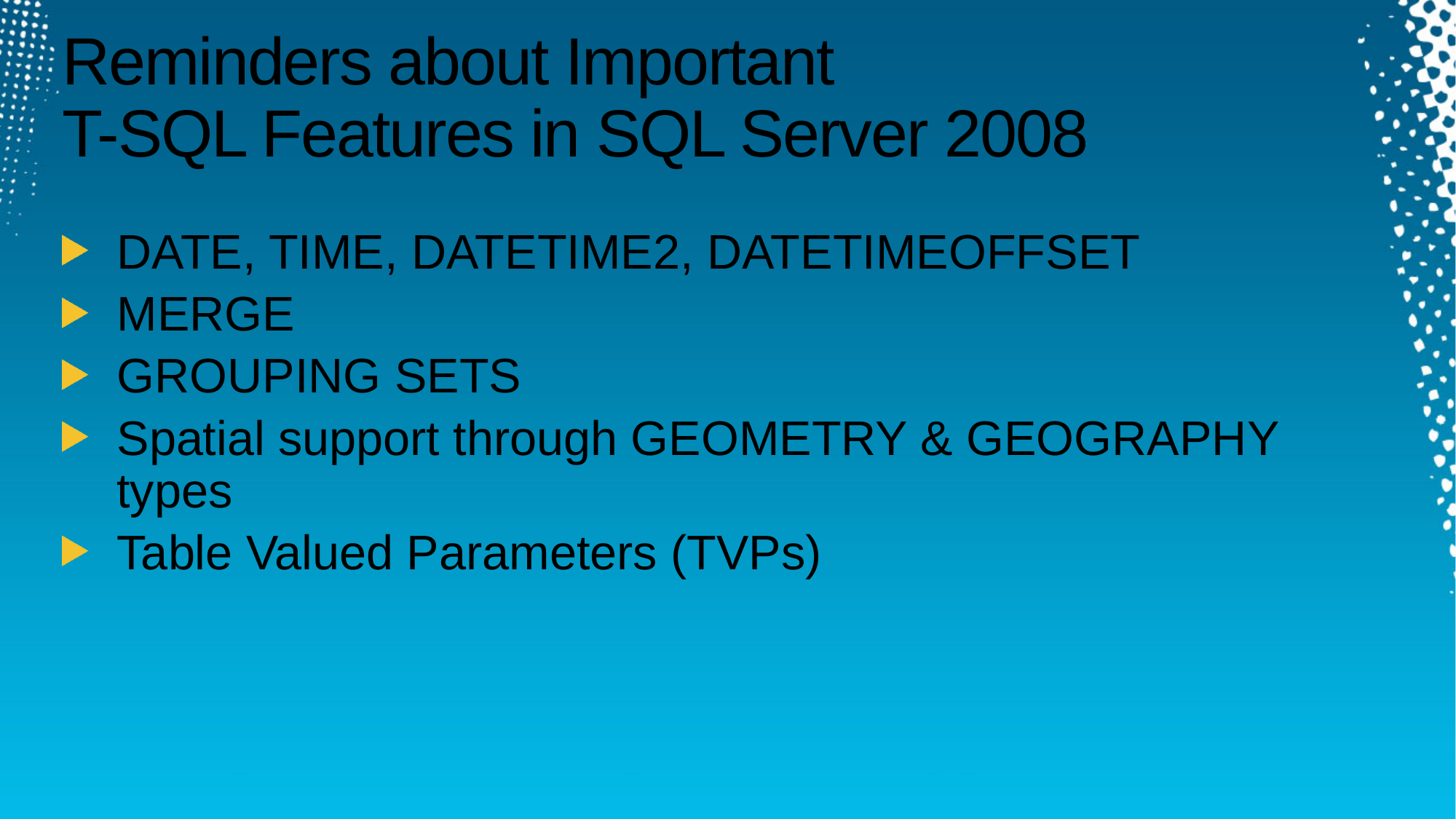

# Reminders about Important T-SQL Features in SQL Server 2008
DATE, TIME, DATETIME2, DATETIMEOFFSET
MERGE
GROUPING SETS
Spatial support through GEOMETRY & GEOGRAPHY types
Table Valued Parameters (TVPs)